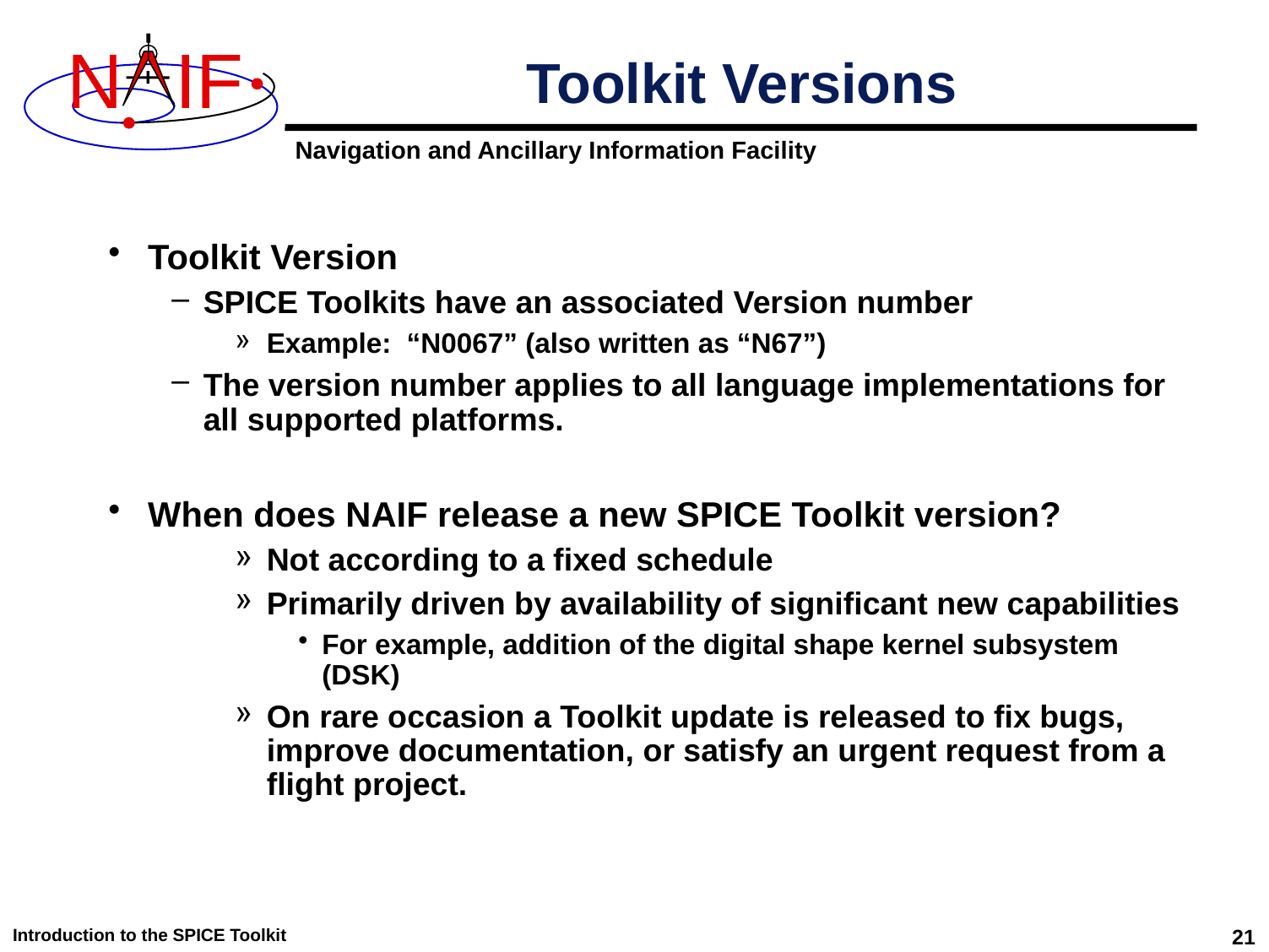

# Toolkit Versions
Toolkit Version
SPICE Toolkits have an associated Version number
Example:  “N0067” (also written as “N67”)
The version number applies to all language implementations for all supported platforms.

When does NAIF release a new SPICE Toolkit version?
Not according to a fixed schedule
Primarily driven by availability of significant new capabilities
For example, addition of the digital shape kernel subsystem (DSK)
On rare occasion a Toolkit update is released to fix bugs, improve documentation, or satisfy an urgent request from a flight project.
Introduction to the SPICE Toolkit
21